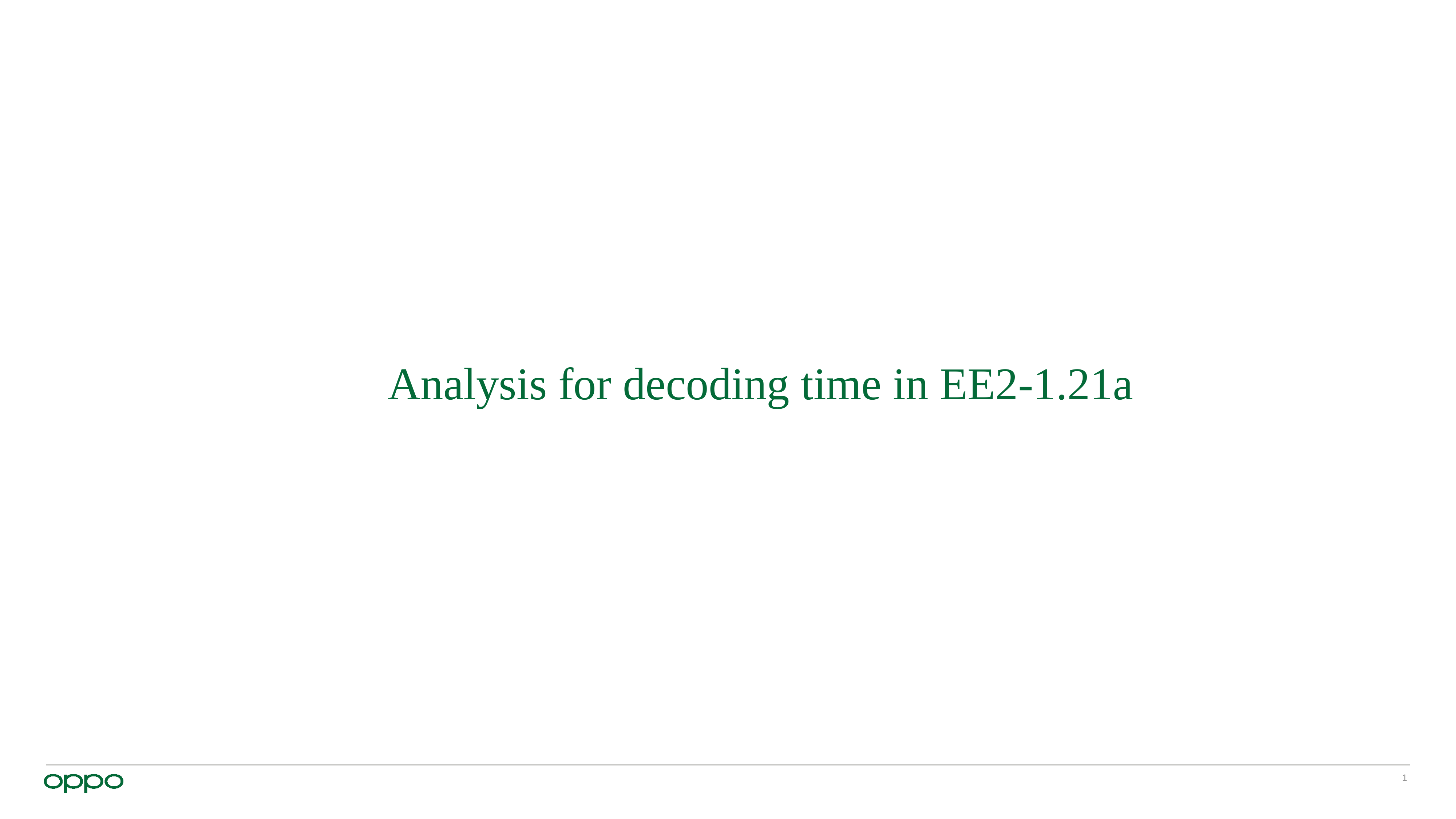

# Analysis for decoding time in EE2-1.21a